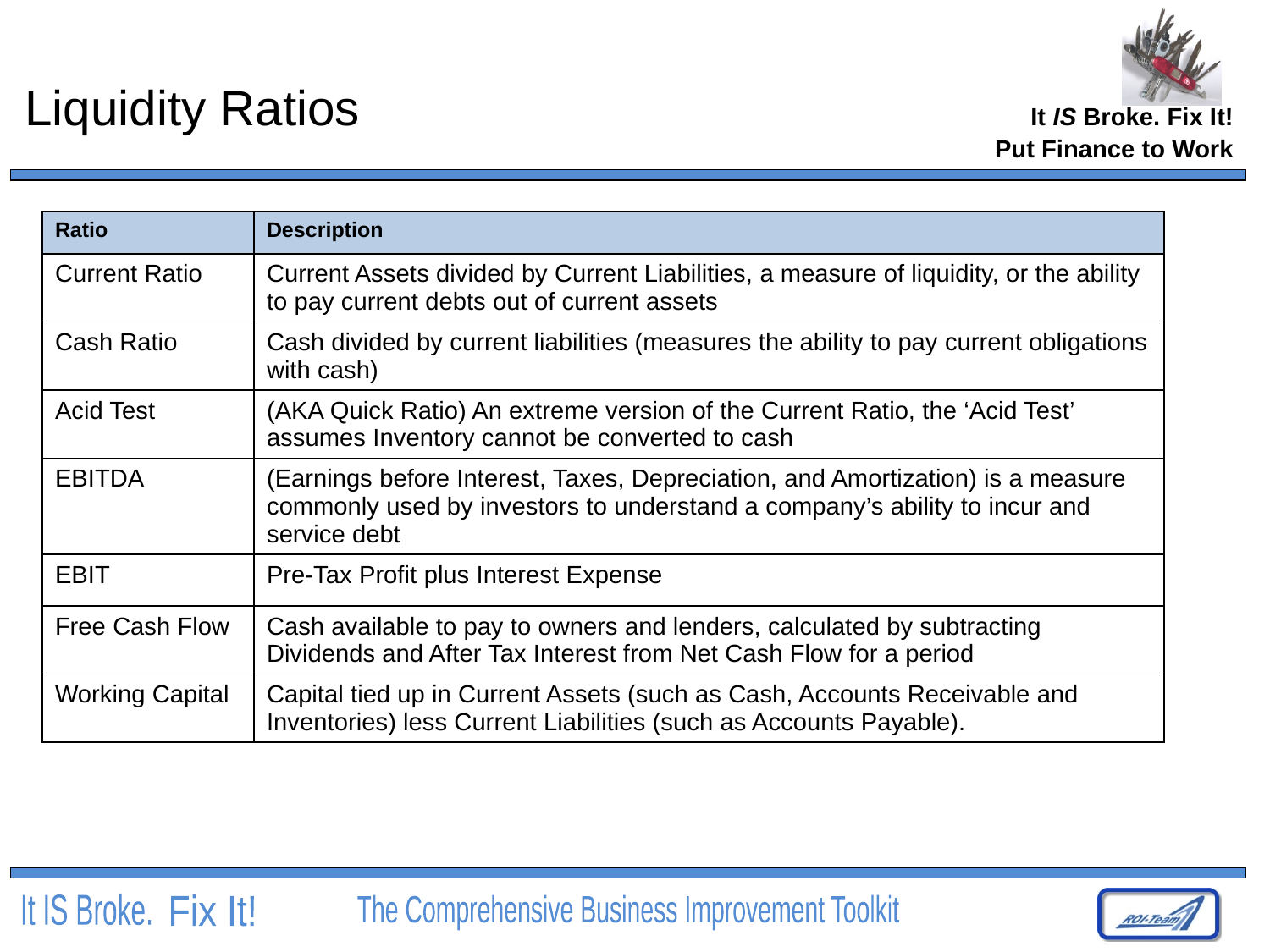

# Liquidity Ratios
Put Finance to Work
| Ratio | Description |
| --- | --- |
| Current Ratio | Current Assets divided by Current Liabilities, a measure of liquidity, or the ability to pay current debts out of current assets |
| Cash Ratio | Cash divided by current liabilities (measures the ability to pay current obligations with cash) |
| Acid Test | (AKA Quick Ratio) An extreme version of the Current Ratio, the ‘Acid Test’ assumes Inventory cannot be converted to cash |
| EBITDA | (Earnings before Interest, Taxes, Depreciation, and Amortization) is a measure commonly used by investors to understand a company’s ability to incur and service debt |
| EBIT | Pre-Tax Profit plus Interest Expense |
| Free Cash Flow | Cash available to pay to owners and lenders, calculated by subtracting Dividends and After Tax Interest from Net Cash Flow for a period |
| Working Capital | Capital tied up in Current Assets (such as Cash, Accounts Receivable and Inventories) less Current Liabilities (such as Accounts Payable). |